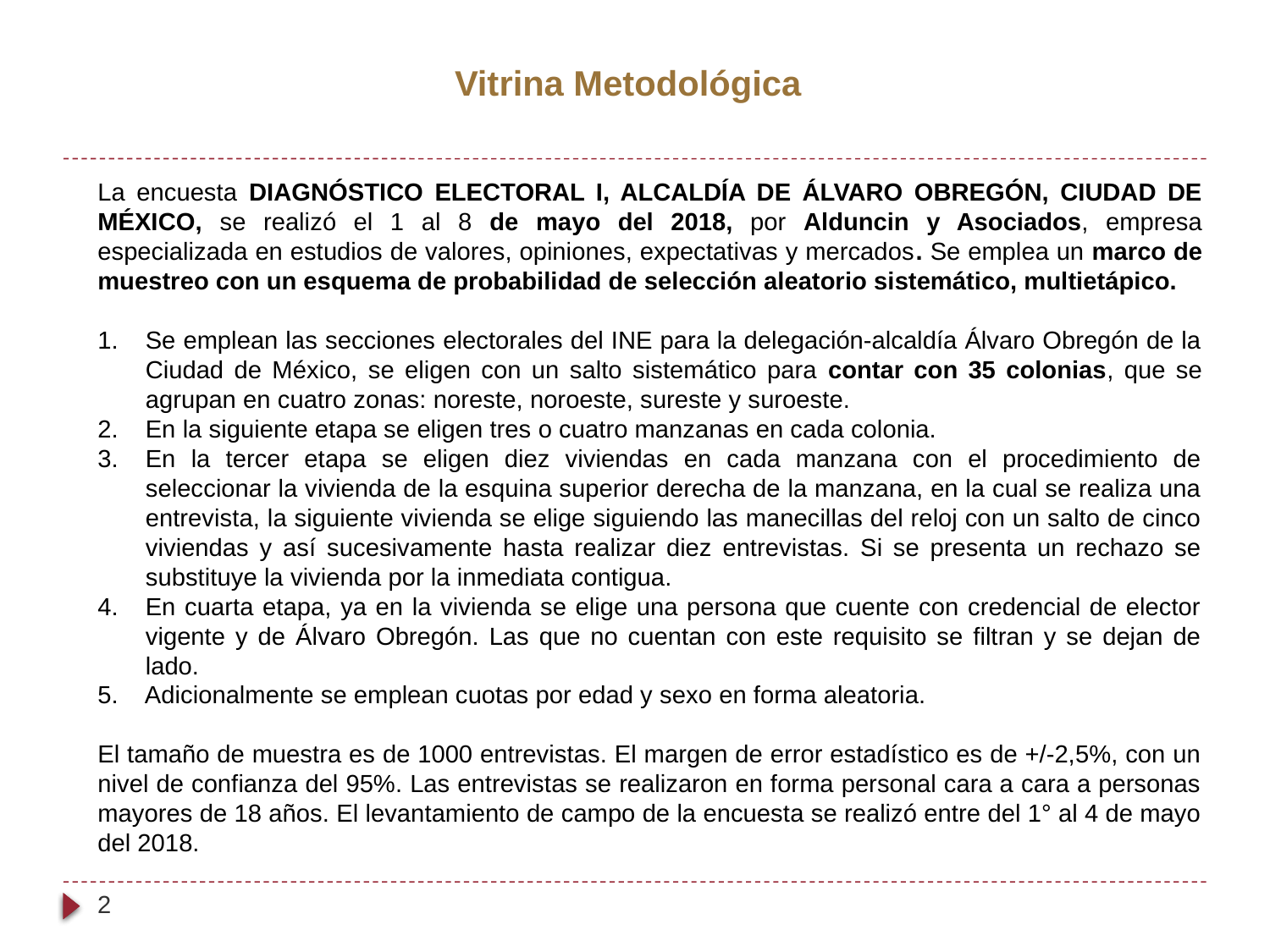

# Vitrina Metodológica
La encuesta DIAGNÓSTICO ELECTORAL I, ALCALDÍA DE ÁLVARO OBREGÓN, CIUDAD DE MÉXICO, se realizó el 1 al 8 de mayo del 2018, por Alduncin y Asociados, empresa especializada en estudios de valores, opiniones, expectativas y mercados. Se emplea un marco de muestreo con un esquema de probabilidad de selección aleatorio sistemático, multietápico.

Se emplean las secciones electorales del INE para la delegación-alcaldía Álvaro Obregón de la Ciudad de México, se eligen con un salto sistemático para contar con 35 colonias, que se agrupan en cuatro zonas: noreste, noroeste, sureste y suroeste.
En la siguiente etapa se eligen tres o cuatro manzanas en cada colonia.
En la tercer etapa se eligen diez viviendas en cada manzana con el procedimiento de seleccionar la vivienda de la esquina superior derecha de la manzana, en la cual se realiza una entrevista, la siguiente vivienda se elige siguiendo las manecillas del reloj con un salto de cinco viviendas y así sucesivamente hasta realizar diez entrevistas. Si se presenta un rechazo se substituye la vivienda por la inmediata contigua.
En cuarta etapa, ya en la vivienda se elige una persona que cuente con credencial de elector vigente y de Álvaro Obregón. Las que no cuentan con este requisito se filtran y se dejan de lado.
5.    Adicionalmente se emplean cuotas por edad y sexo en forma aleatoria.

El tamaño de muestra es de 1000 entrevistas. El margen de error estadístico es de +/-2,5%, con un nivel de confianza del 95%. Las entrevistas se realizaron en forma personal cara a cara a personas mayores de 18 años. El levantamiento de campo de la encuesta se realizó entre del 1° al 4 de mayo del 2018.

2